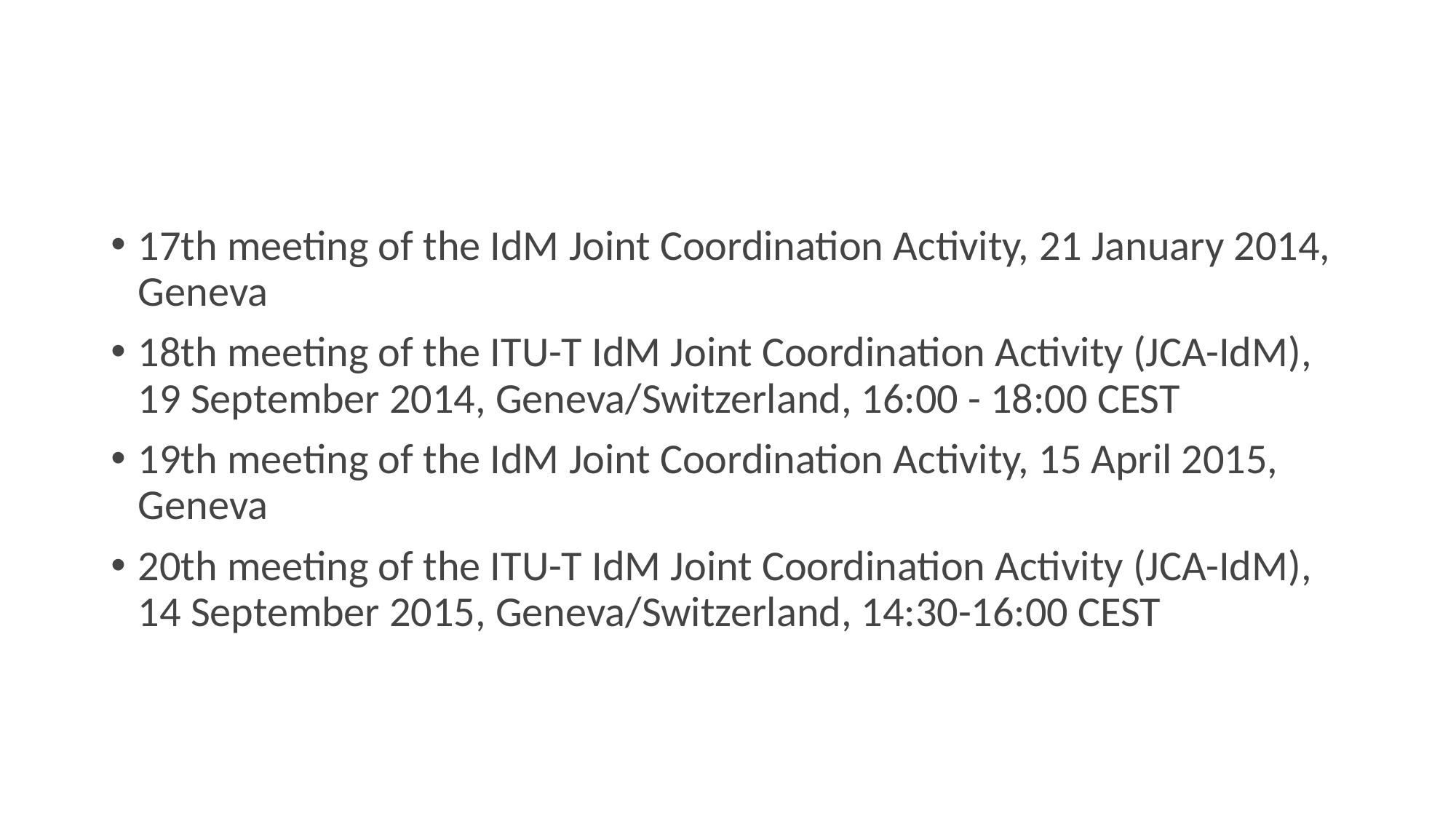

#
17th meeting of the IdM Joint Coordination Activity, 21 January 2014, Geneva
18th meeting of the ITU-T IdM Joint Coordination Activity (JCA-IdM), 19 September 2014, Geneva/Switzerland, 16:00 - 18:00 CEST
19th meeting of the IdM Joint Coordination Activity, 15 April 2015, Geneva
20th meeting of the ITU-T IdM Joint Coordination Activity (JCA-IdM), 14 September 2015, Geneva/Switzerland, 14:30-16:00 CEST